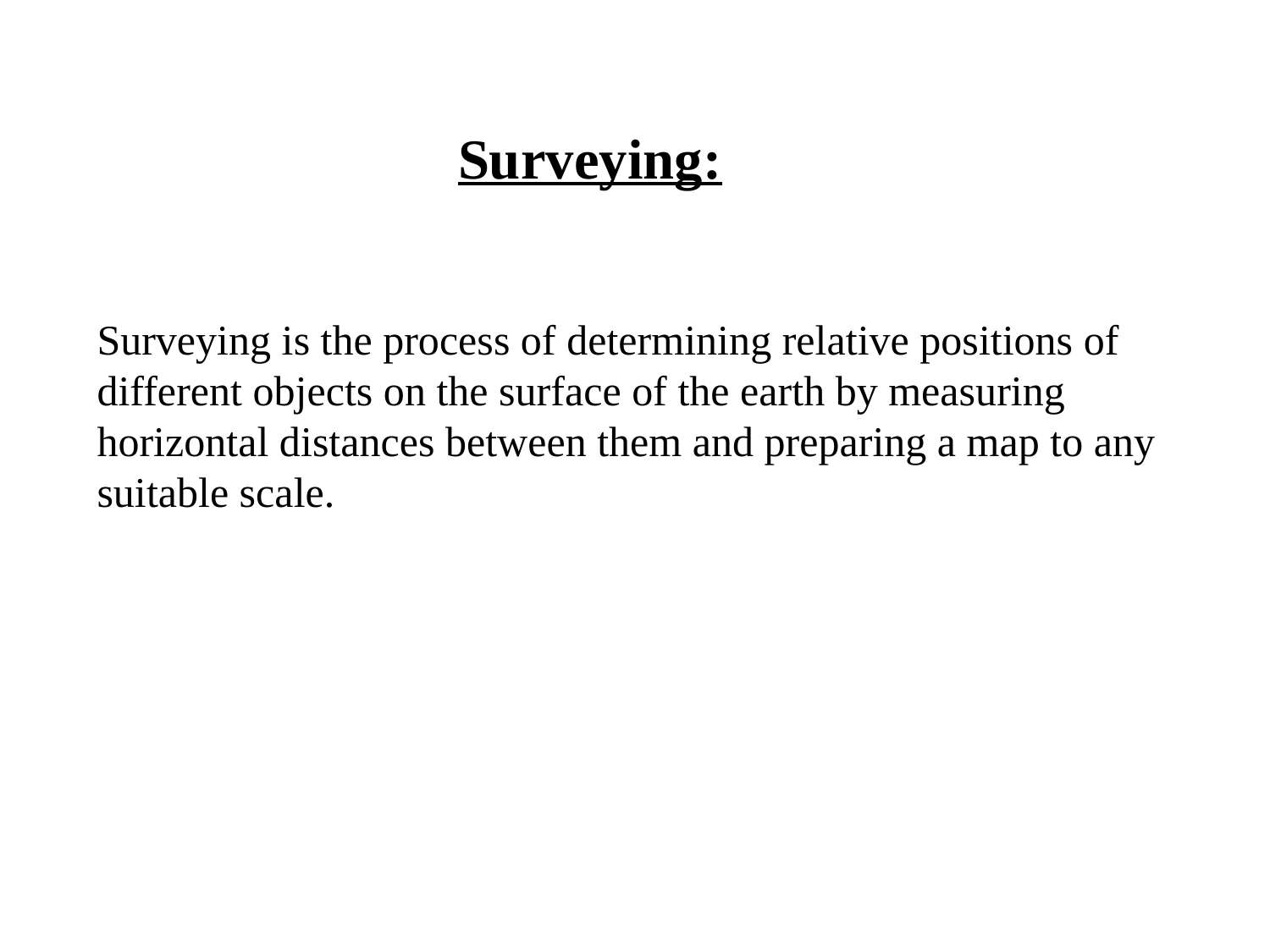

Surveying:
Surveying is the process of determining relative positions of different objects on the surface of the earth by measuring horizontal distances between them and preparing a map to any suitable scale.